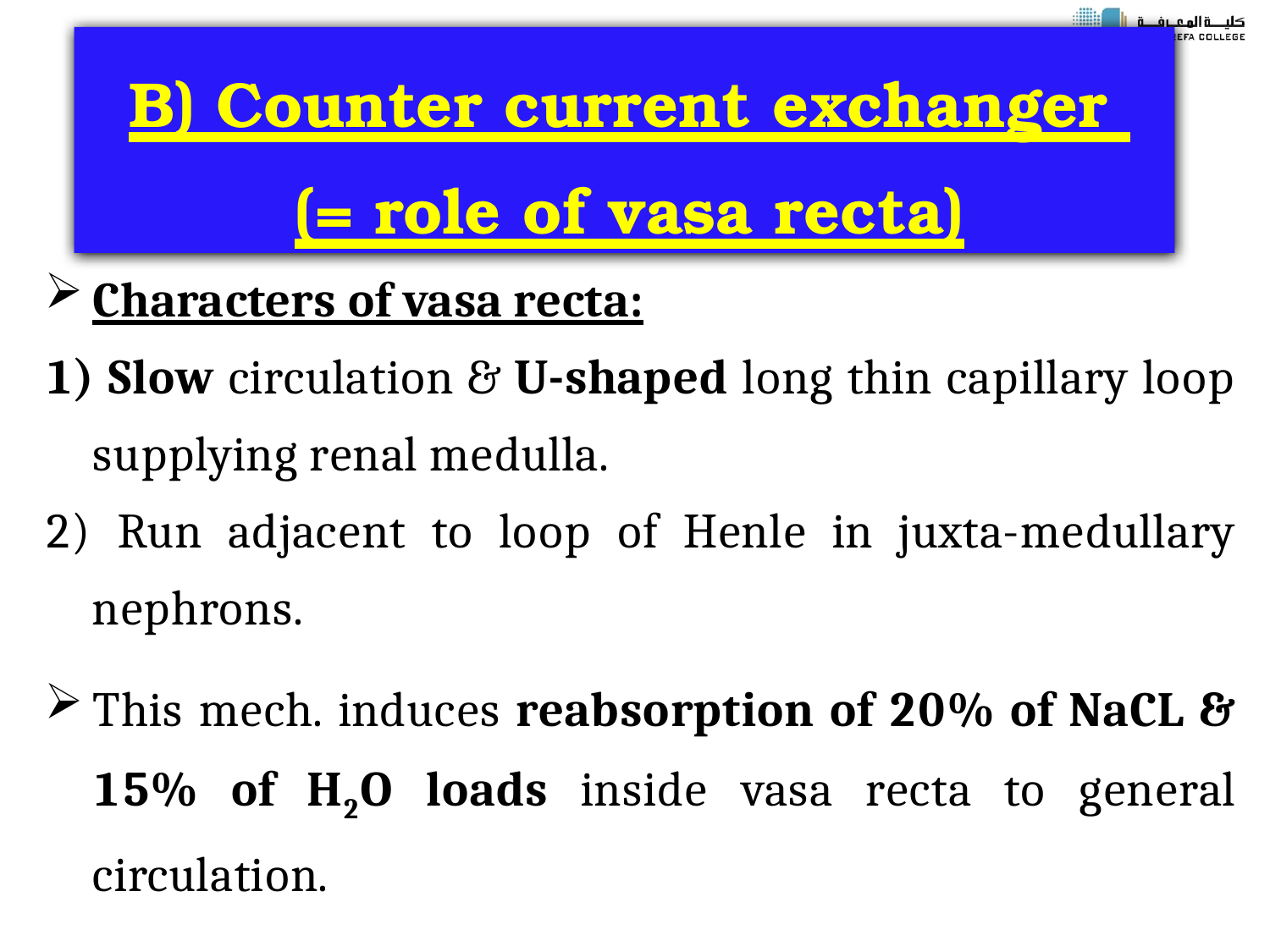

# B) Counter current exchanger (= role of vasa recta)
Characters of vasa recta:
 Slow circulation & U-shaped long thin capillary loop supplying renal medulla.
 Run adjacent to loop of Henle in juxta-medullary nephrons.

This mech. induces reabsorption of 20% of NaCL & 15% of H2O loads inside vasa recta to general circulation.